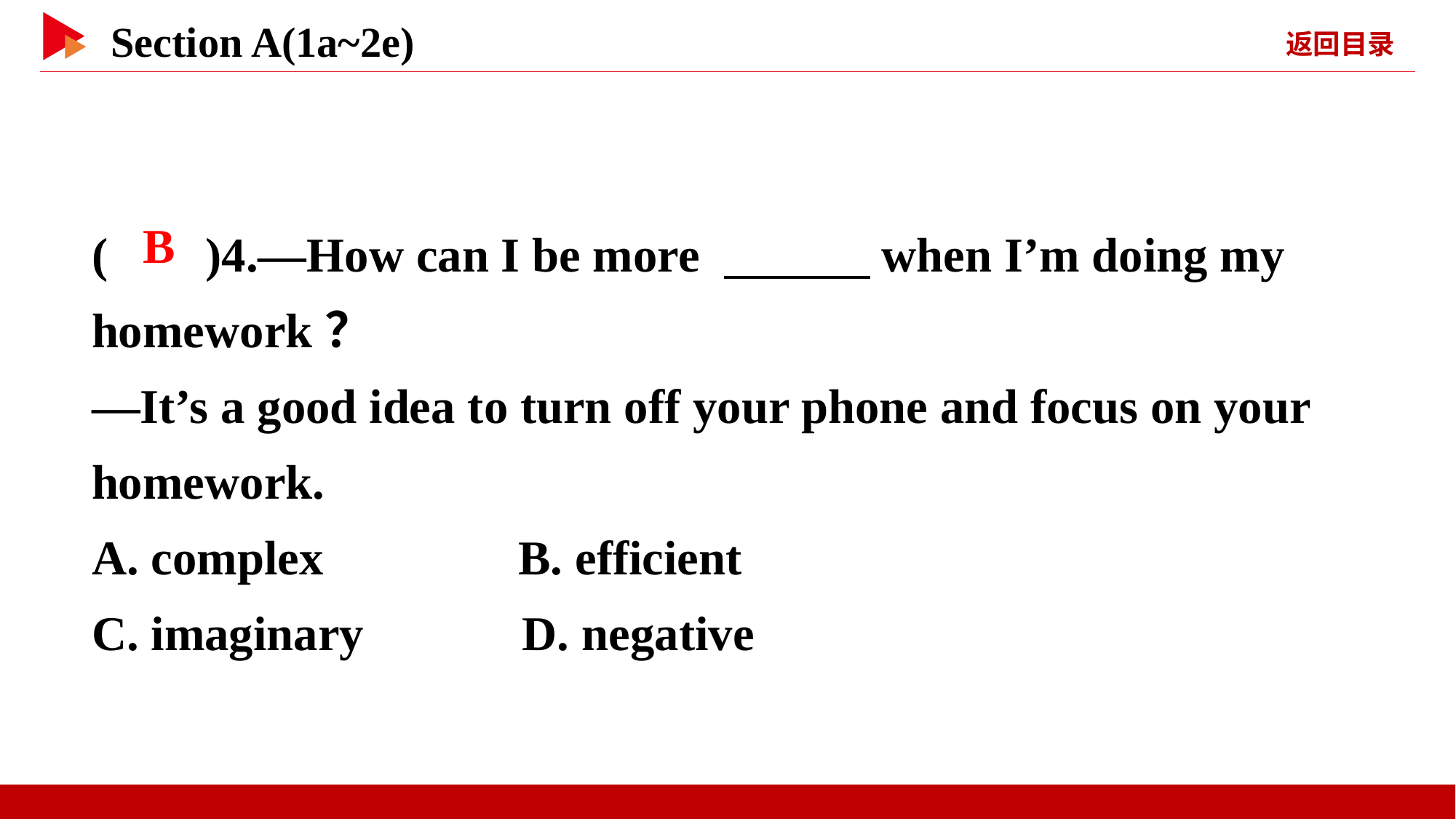

(        )4.—How can I be more 　　　when I’m doing my homework？
—It’s a good idea to turn off your phone and focus on your homework.
A. complex                B. efficient
C. imaginary             D. negative
   B